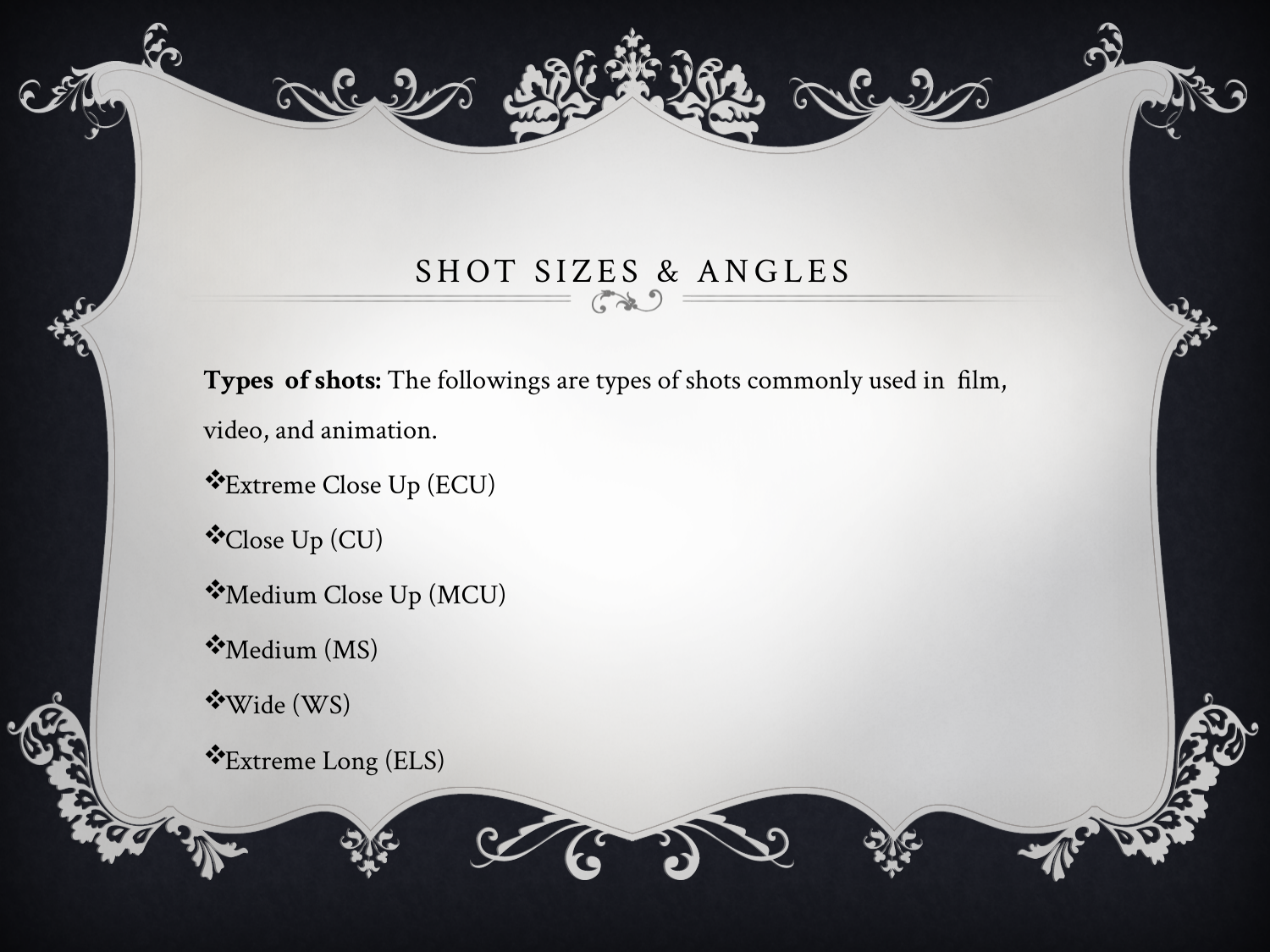

# SHOT SIZES & ANGLES
Types  of shots: The followings are types of shots commonly used in  film, video, and animation.
Extreme Close Up (ECU)
Close Up (CU)
Medium Close Up (MCU)
Medium (MS)
Wide (WS)
Extreme Long (ELS)